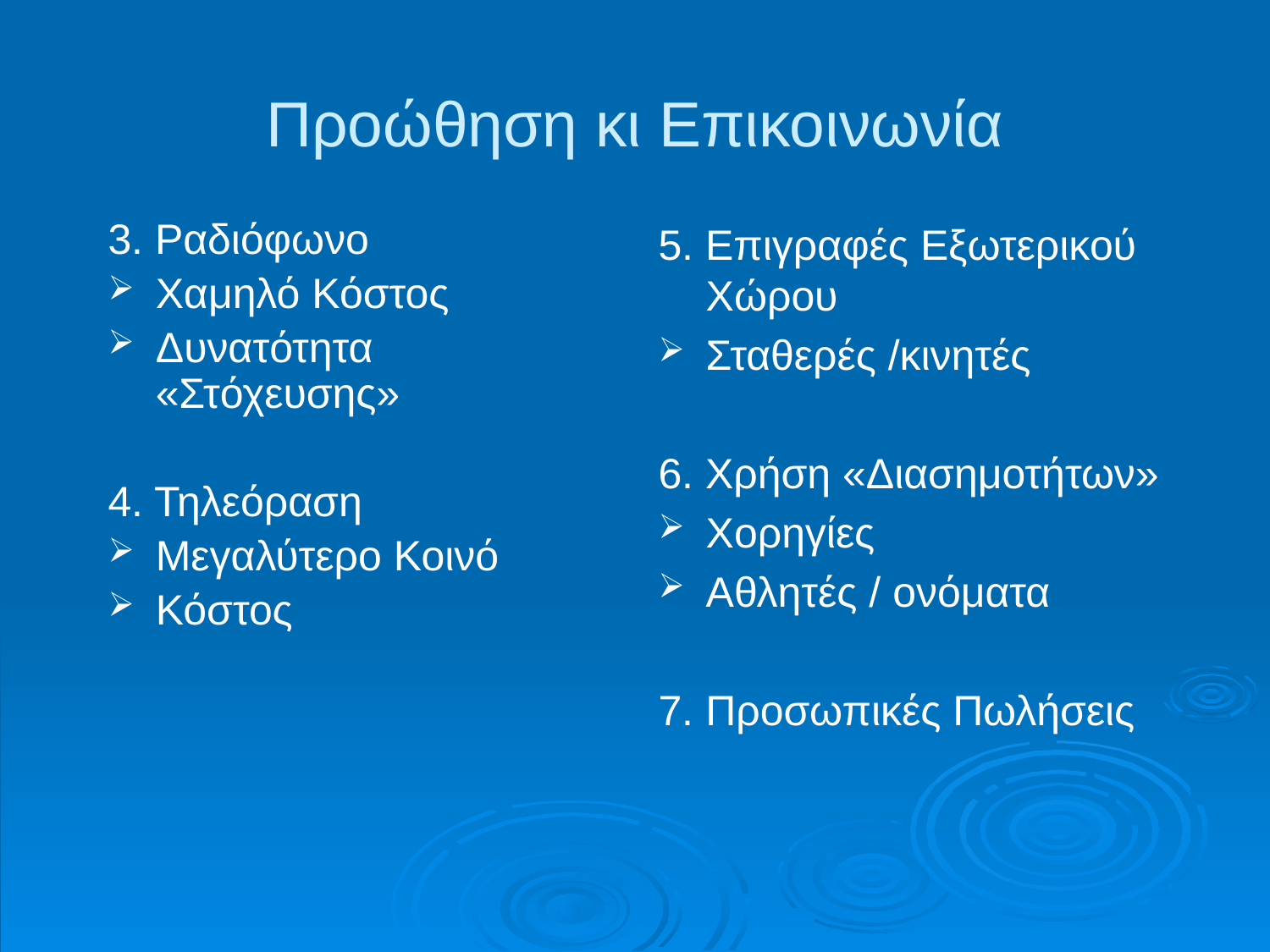

# Προώθηση κι Επικοινωνία
3. Ραδιόφωνο
Χαμηλό Κόστος
Δυνατότητα «Στόχευσης»

4. Τηλεόραση
Μεγαλύτερο Κοινό
Κόστος

5. Επιγραφές Εξωτερικού Χώρου
Σταθερές /κινητές

6. Χρήση «Διασημοτήτων»
Χορηγίες
Αθλητές / ονόματα

7. Προσωπικές Πωλήσεις